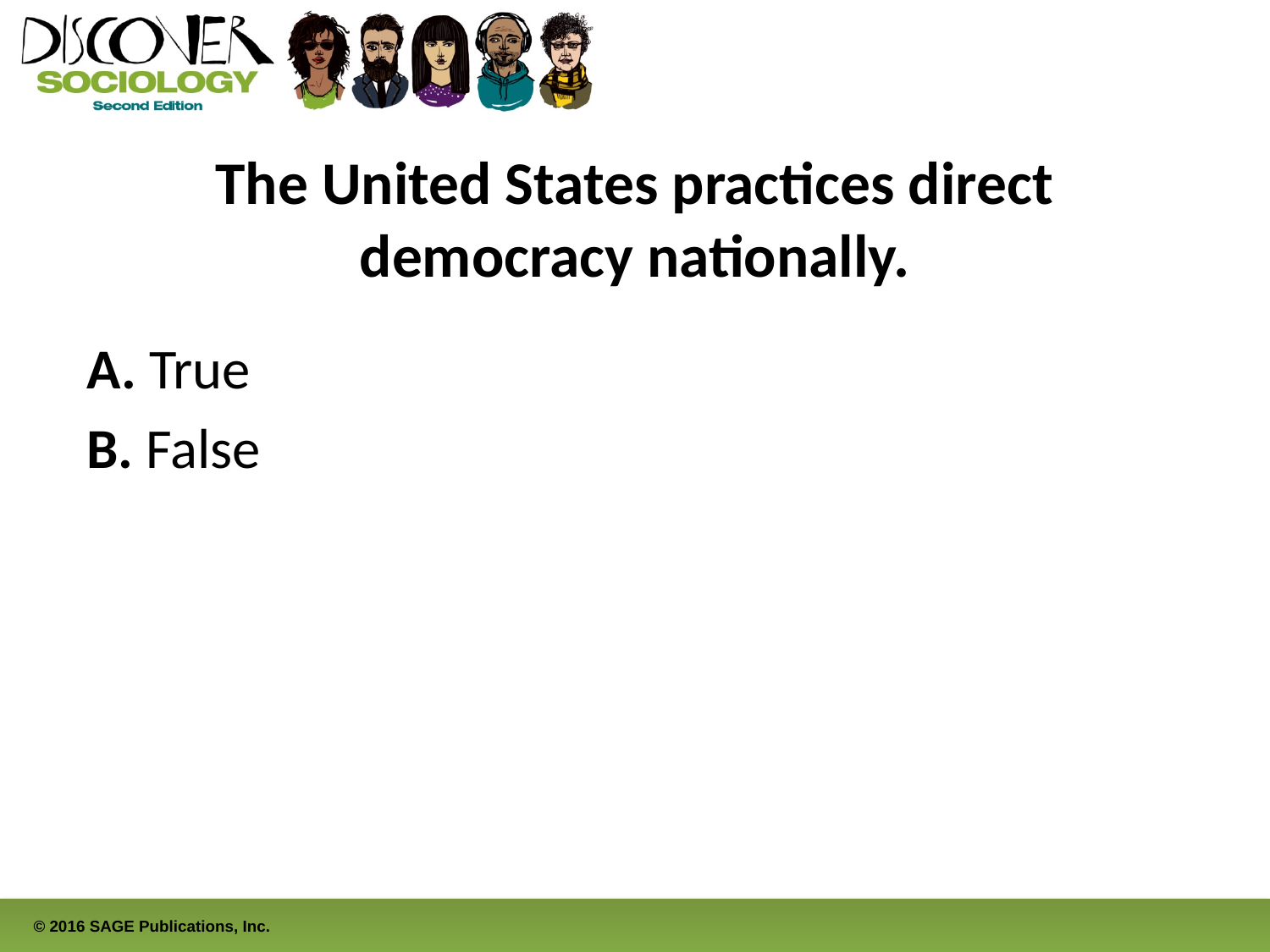

# The United States practices direct democracy nationally.
A. True
B. False